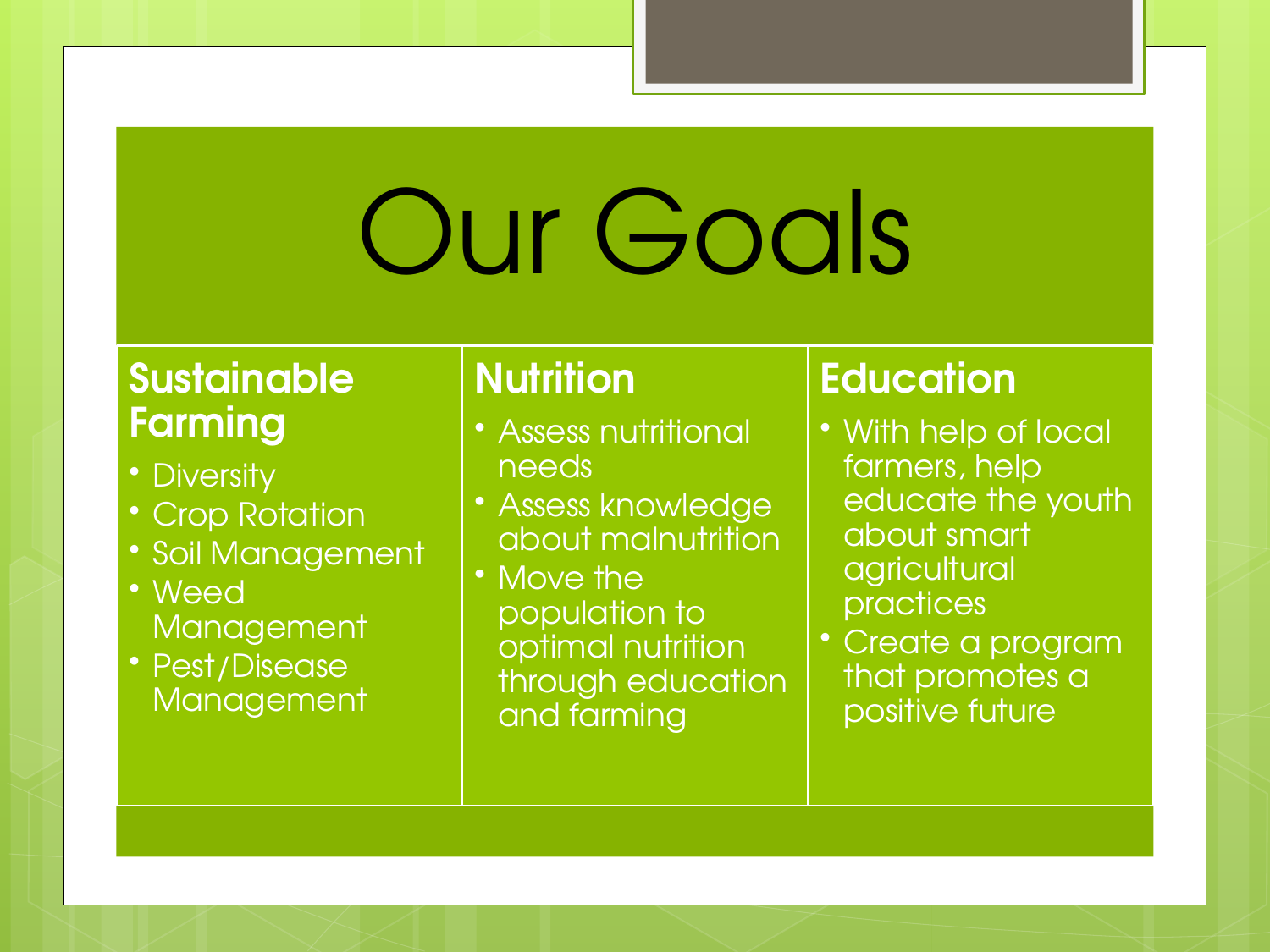

Our Goals
Sustainable Farming
Diversity
Crop Rotation
Soil Management
Weed Management
Pest/Disease Management

Nutrition
Assess nutritional needs
Assess knowledge about malnutrition
Move the population to optimal nutrition through education and farming
Education
With help of local farmers, help educate the youth about smart agricultural practices
Create a program that promotes a positive future